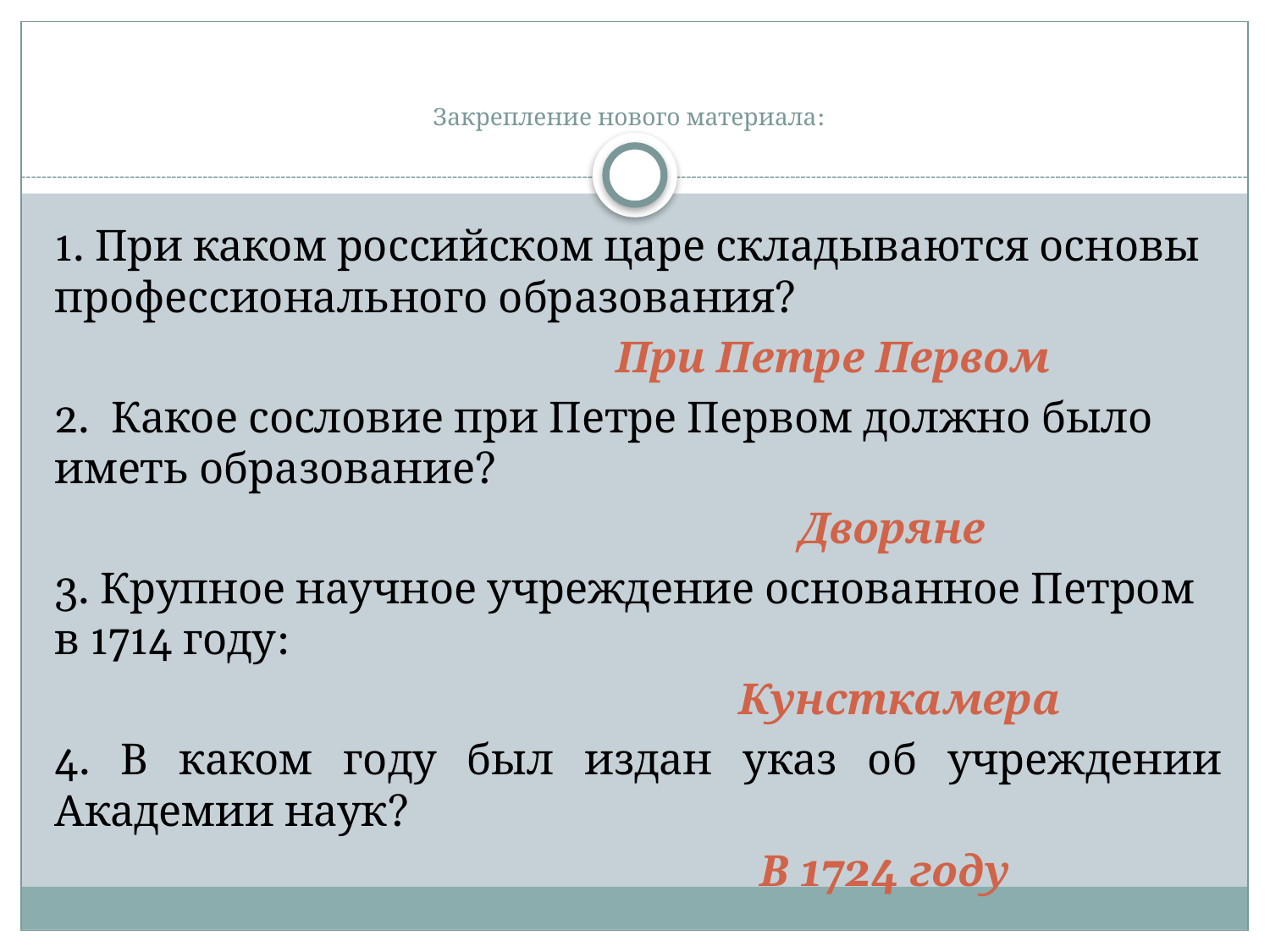

# Закрепление нового материала:
1. При каком российском царе складываются основы профессионального образования?
                                                    При Петре Первом
2.  Какое сословие при Петре Первом должно было иметь образование?
                                                                     Дворяне
3. Крупное научное учреждение основанное Петром в 1714 году:
                                                                  Кунсткамера
4. В каком году был издан указ об учреждении Академии наук?
                                                                    В 1724 году